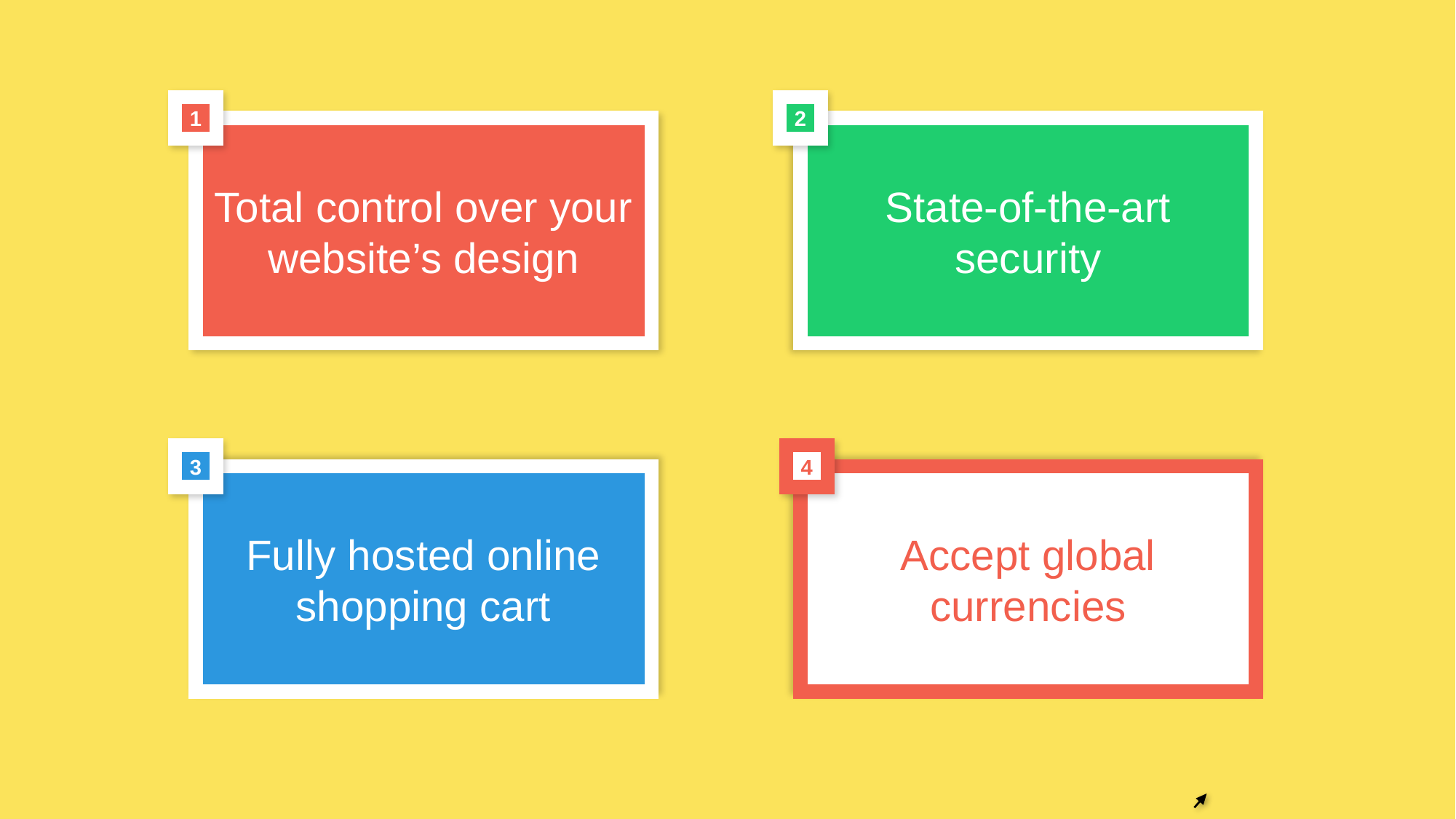

1
2
Total control over your website’s design
State-of-the-art security
3
4
Fully hosted online shopping cart
Accept global currencies